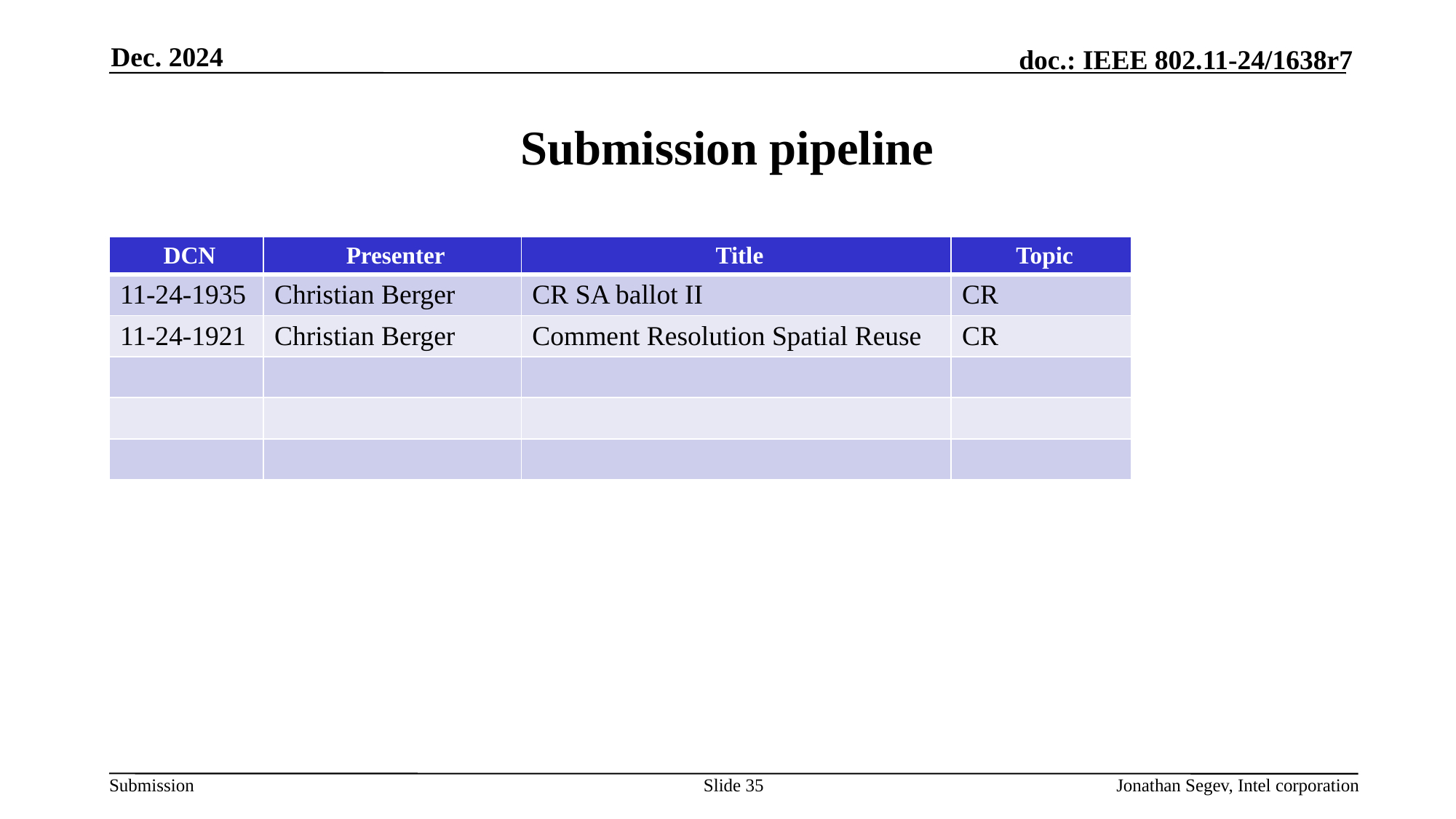

Dec. 2024
# Submission pipeline
| DCN | Presenter | Title | Topic |
| --- | --- | --- | --- |
| 11-24-1935 | Christian Berger | CR SA ballot II | CR |
| 11-24-1921 | Christian Berger | Comment Resolution Spatial Reuse | CR |
|  |  |  |  |
|  |  |  |  |
|  |  |  |  |
Slide 35
Jonathan Segev, Intel corporation